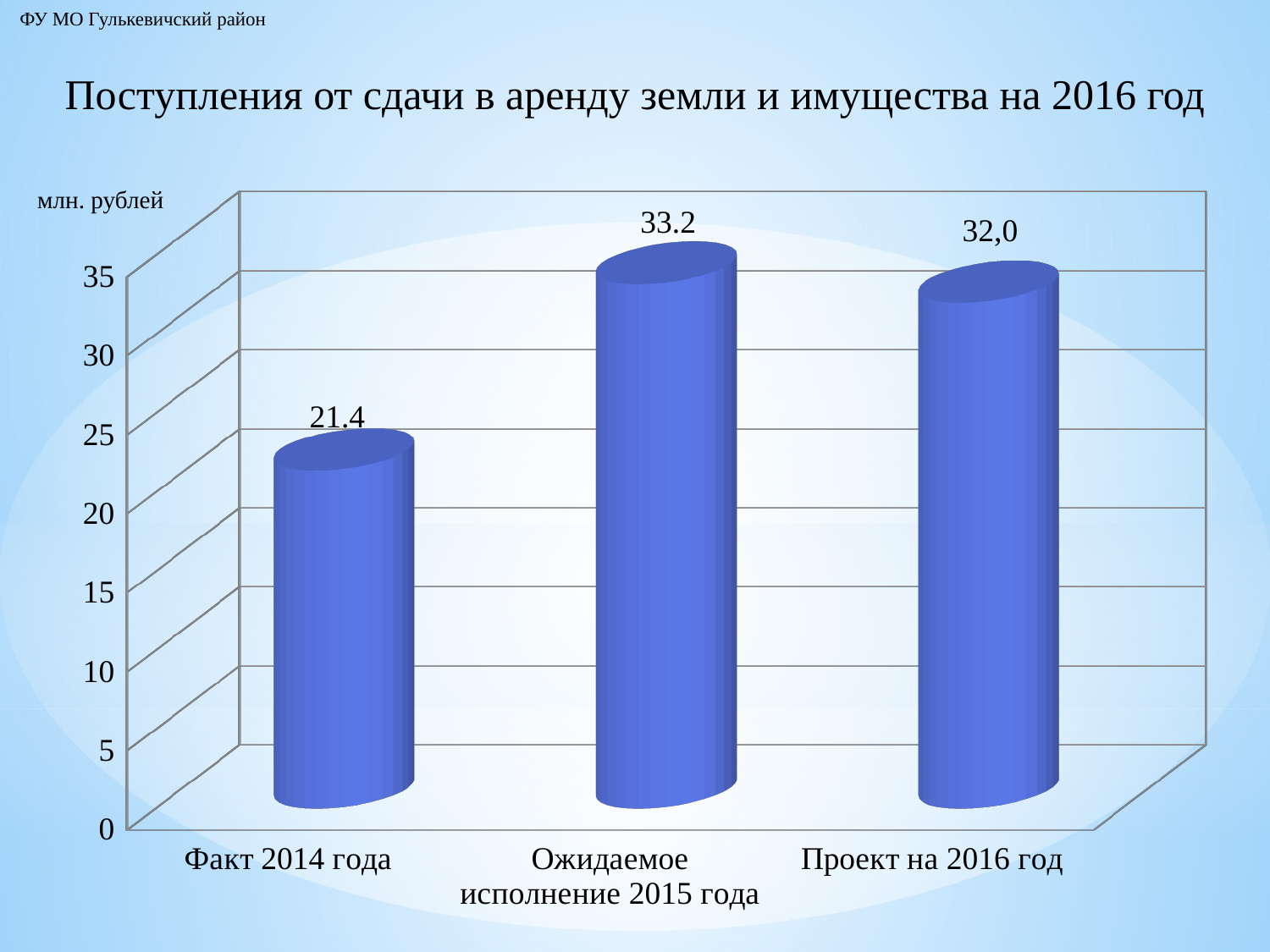

ФУ МО Гулькевичский район
# Поступления от сдачи в аренду земли и имущества на 2016 год

[unsupported chart]

млн. рублей